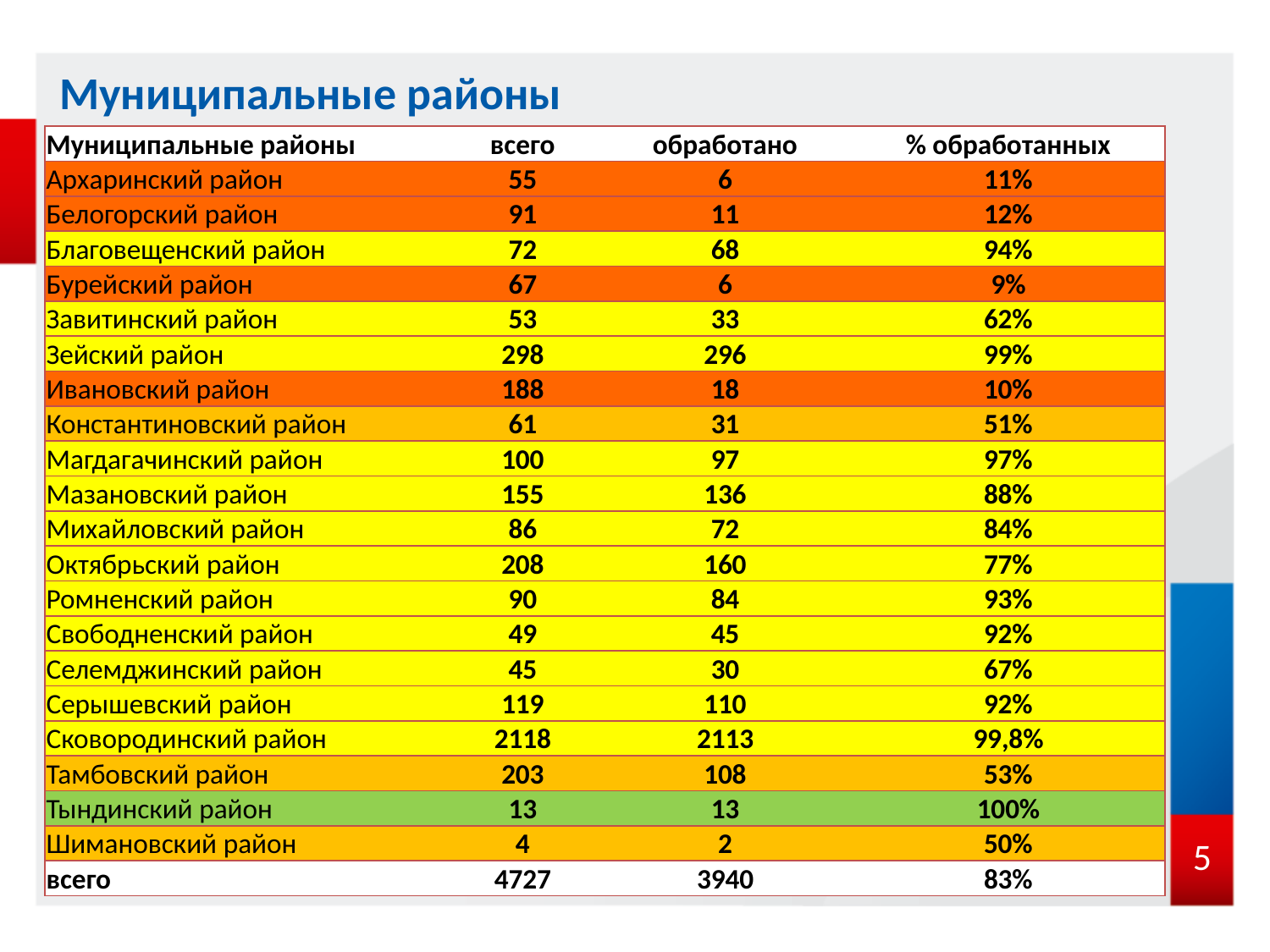

Муниципальные районы
| Муниципальные районы | всего | обработано | % обработанных |
| --- | --- | --- | --- |
| Архаринский район | 55 | 6 | 11% |
| Белогорский район | 91 | 11 | 12% |
| Благовещенский район | 72 | 68 | 94% |
| Бурейский район | 67 | 6 | 9% |
| Завитинский район | 53 | 33 | 62% |
| Зейский район | 298 | 296 | 99% |
| Ивановский район | 188 | 18 | 10% |
| Константиновский район | 61 | 31 | 51% |
| Магдагачинский район | 100 | 97 | 97% |
| Мазановский район | 155 | 136 | 88% |
| Михайловский район | 86 | 72 | 84% |
| Октябрьский район | 208 | 160 | 77% |
| Ромненский район | 90 | 84 | 93% |
| Свободненский район | 49 | 45 | 92% |
| Селемджинский район | 45 | 30 | 67% |
| Серышевский район | 119 | 110 | 92% |
| Сковородинский район | 2118 | 2113 | 99,8% |
| Тамбовский район | 203 | 108 | 53% |
| Тындинский район | 13 | 13 | 100% |
| Шимановский район | 4 | 2 | 50% |
| всего | 4727 | 3940 | 83% |
5